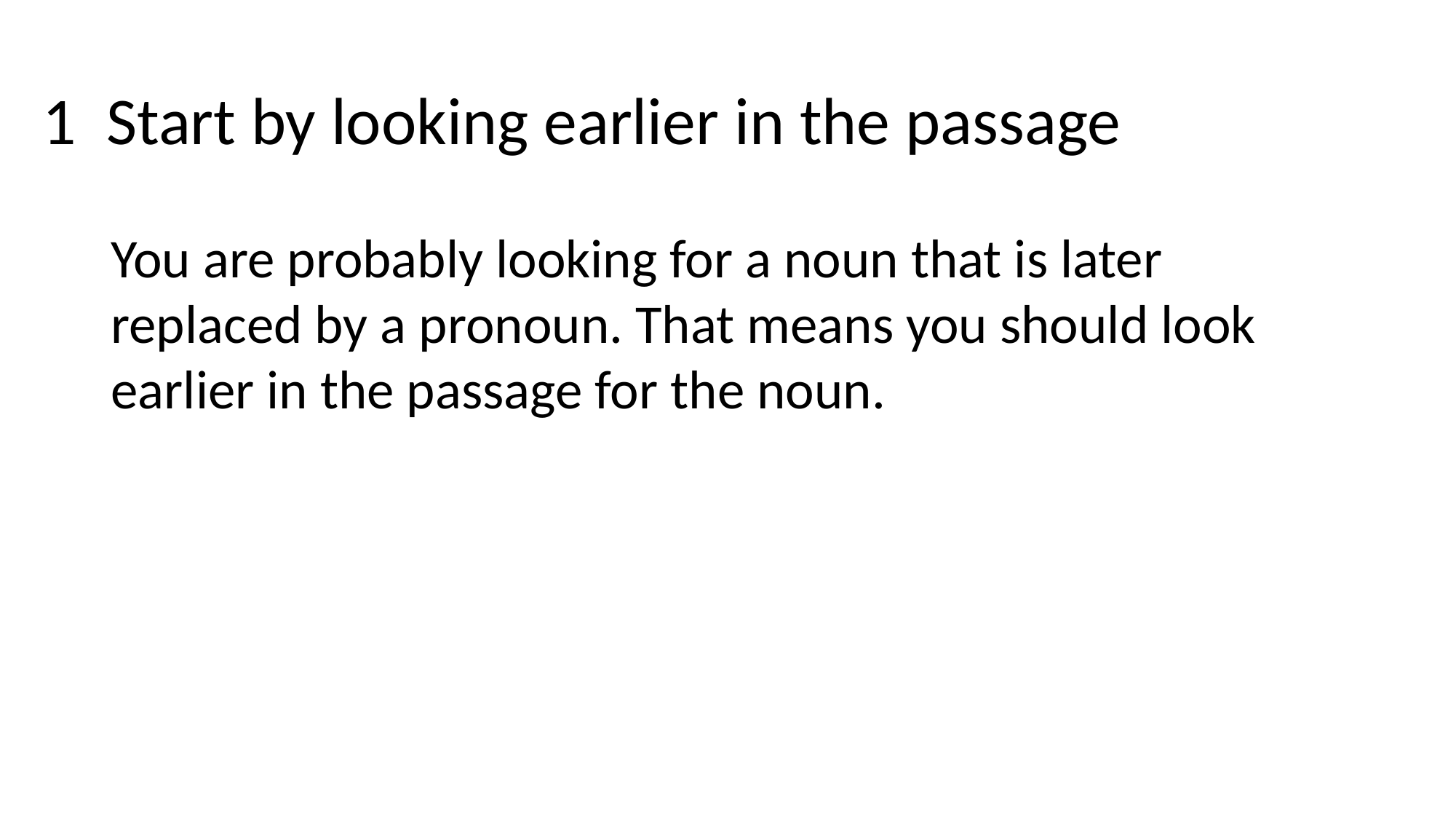

# 1  Start by looking earlier in the passage
You are probably looking for a noun that is later replaced by a pronoun. That means you should look earlier in the passage for the noun.